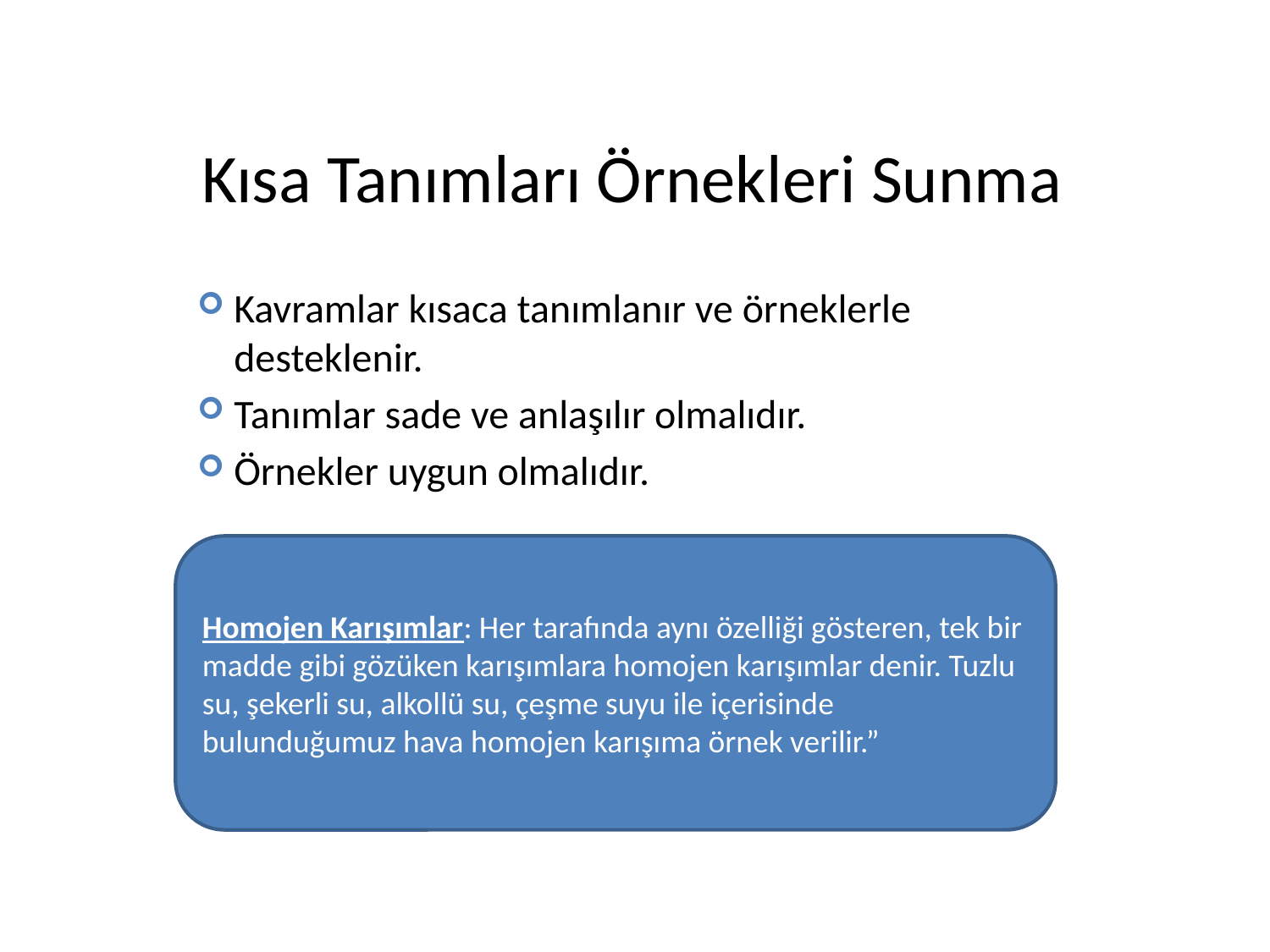

# Kısa Tanımları Örnekleri Sunma
Kavramlar kısaca tanımlanır ve örneklerle desteklenir.
Tanımlar sade ve anlaşılır olmalıdır.
Örnekler uygun olmalıdır.
Homojen Karışımlar: Her tarafında aynı özelliği gösteren, tek bir madde gibi gözüken karışımlara homojen karışımlar denir. Tuzlu su, şekerli su, alkollü su, çeşme suyu ile içerisinde bulunduğumuz hava homojen karışıma örnek verilir.”